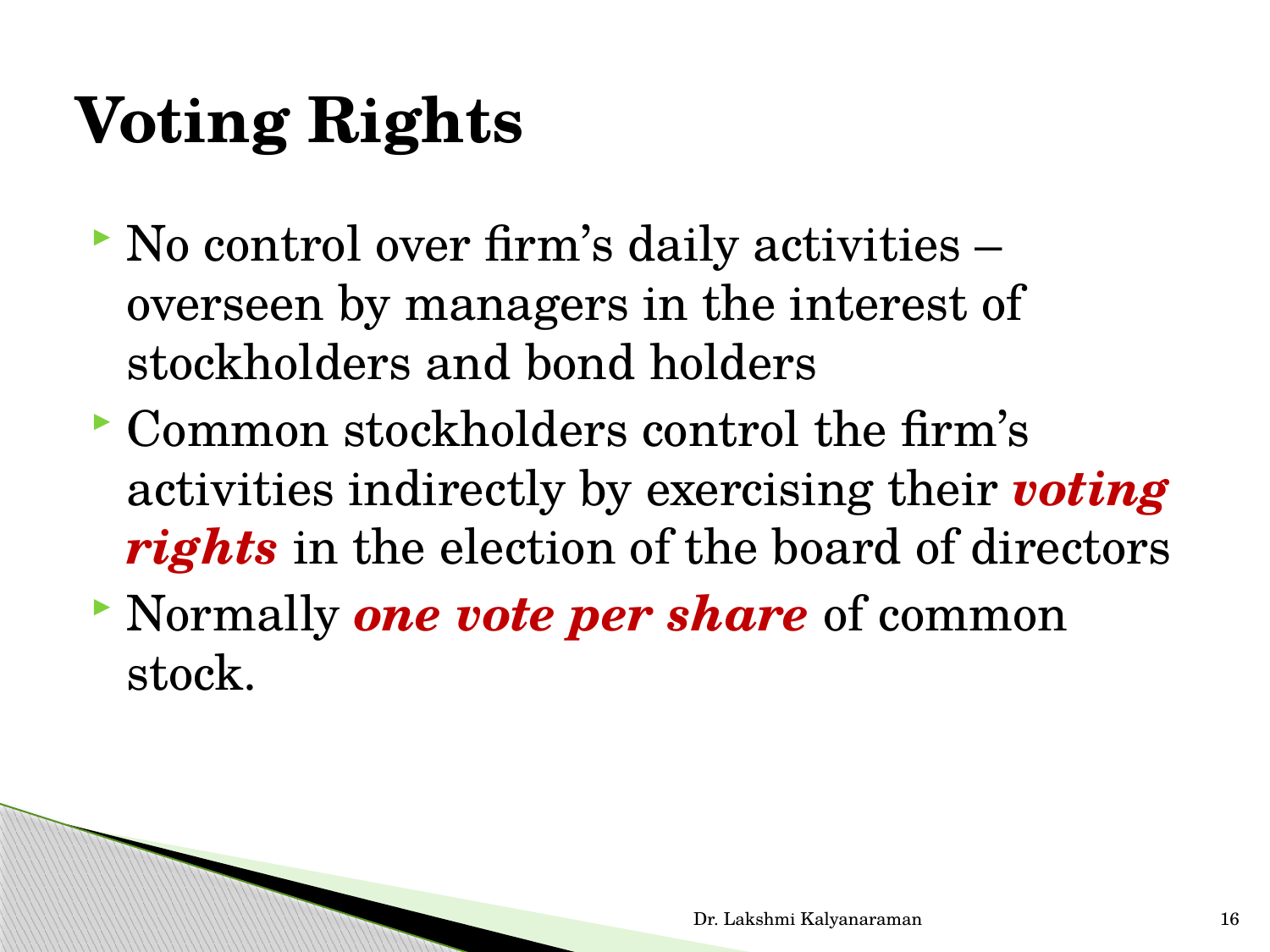

# Voting Rights
No control over firm’s daily activities – overseen by managers in the interest of stockholders and bond holders
Common stockholders control the firm’s activities indirectly by exercising their voting rights in the election of the board of directors
Normally one vote per share of common stock.
Dr. Lakshmi Kalyanaraman
16